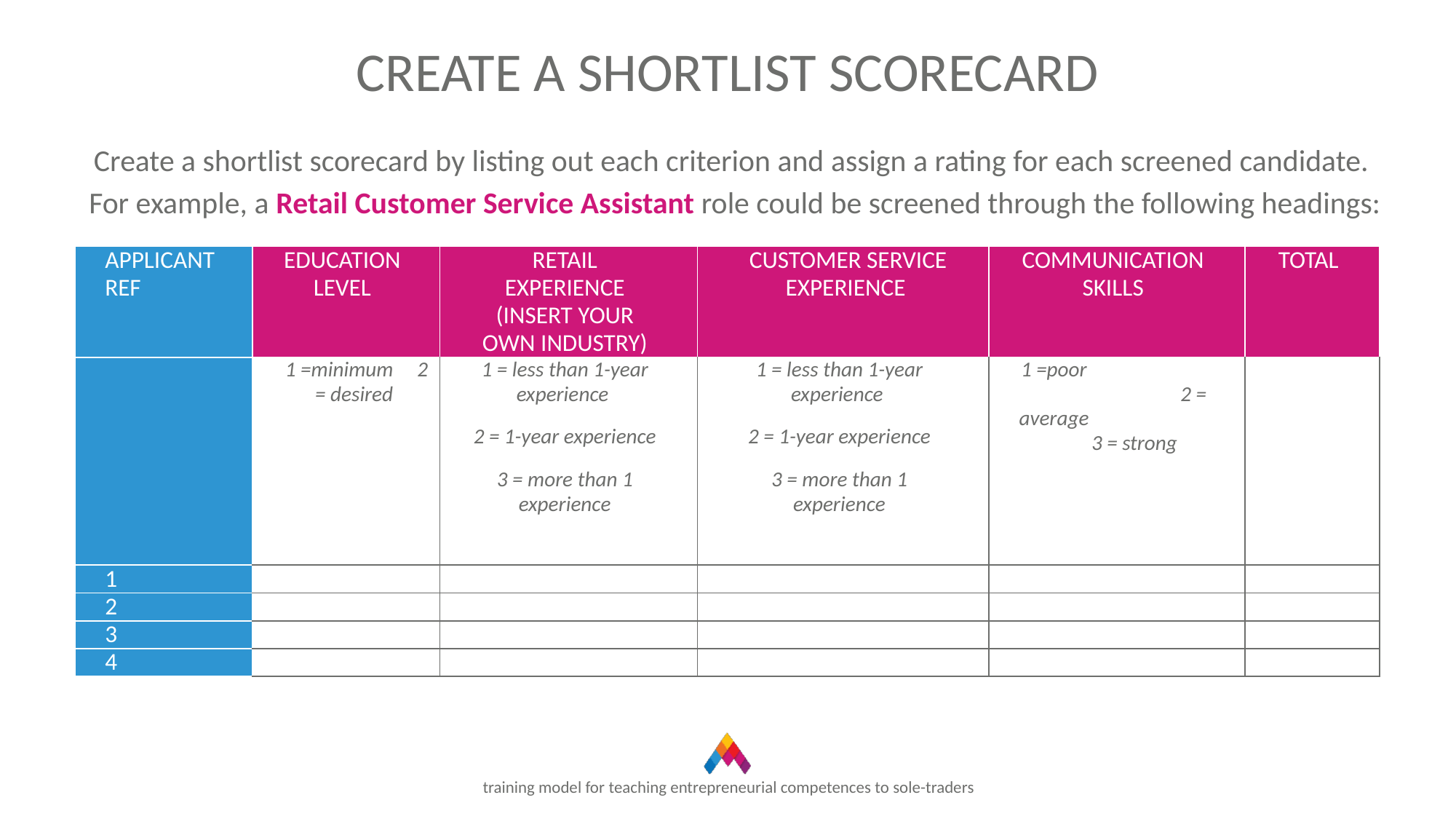

CREATE A SHORTLIST SCORECARD
Create a shortlist scorecard by listing out each criterion and assign a rating for each screened candidate.
For example, a Retail Customer Service Assistant role could be screened through the following headings:
| APPLICANT REF | EDUCATION LEVEL | RETAIL EXPERIENCE (INSERT YOUR OWN INDUSTRY) | CUSTOMER SERVICE EXPERIENCE | COMMUNICATION SKILLS | TOTAL |
| --- | --- | --- | --- | --- | --- |
|  | 1 =minimum 2 = desired | 1 = less than 1-year experience 2 = 1-year experience 3 = more than 1 experience | 1 = less than 1-year experience 2 = 1-year experience 3 = more than 1 experience | 1 =poor 2 = average 3 = strong |  |
| 1 |  |  |  |  |  |
| 2 |  |  |  |  |  |
| 3 |  |  |  |  |  |
| 4 |  |  |  |  |  |